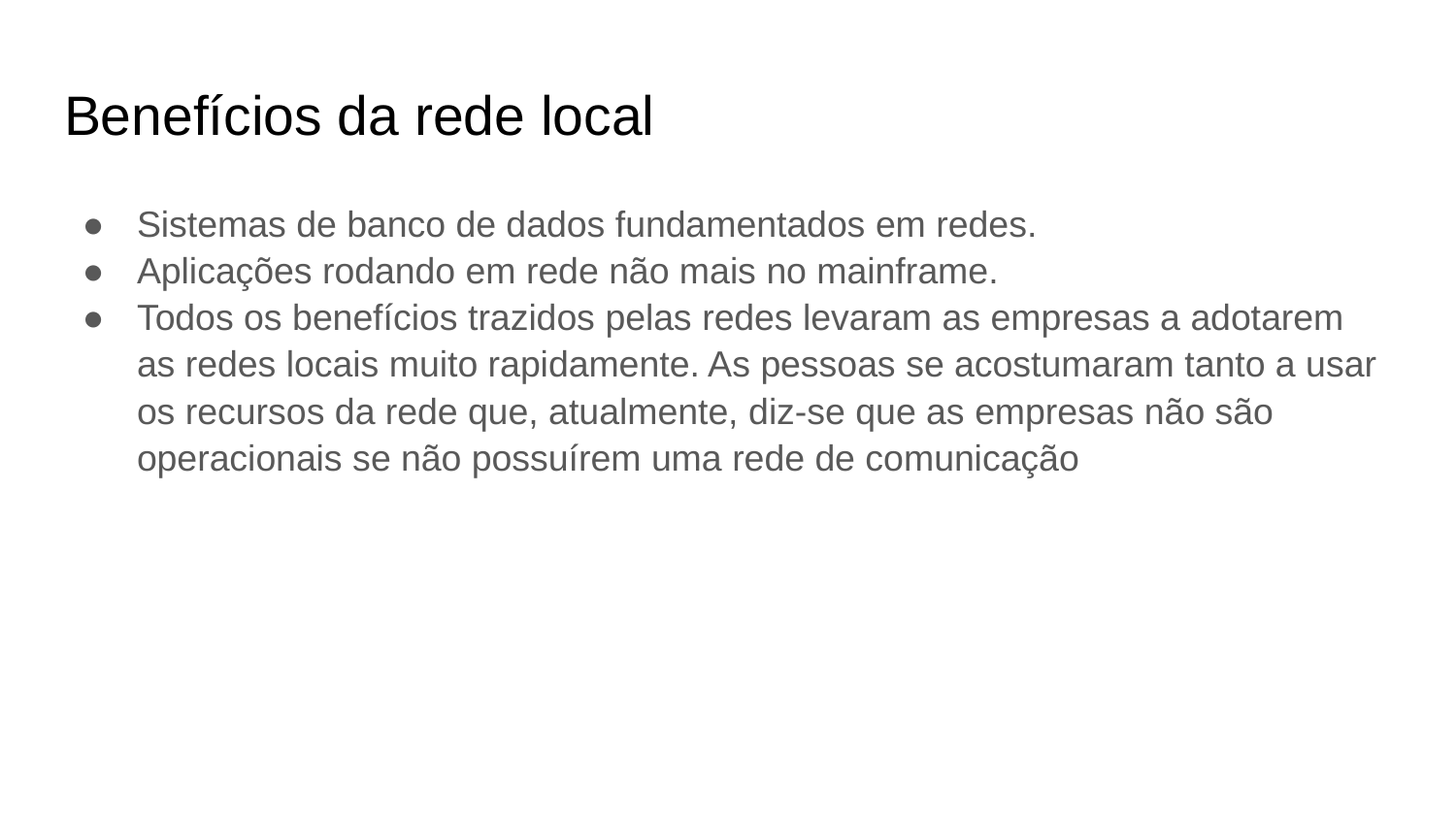

# Benefícios da rede local
Sistemas de banco de dados fundamentados em redes.
Aplicações rodando em rede não mais no mainframe.
Todos os benefícios trazidos pelas redes levaram as empresas a adotarem as redes locais muito rapidamente. As pessoas se acostumaram tanto a usar os recursos da rede que, atualmente, diz-se que as empresas não são operacionais se não possuírem uma rede de comunicação